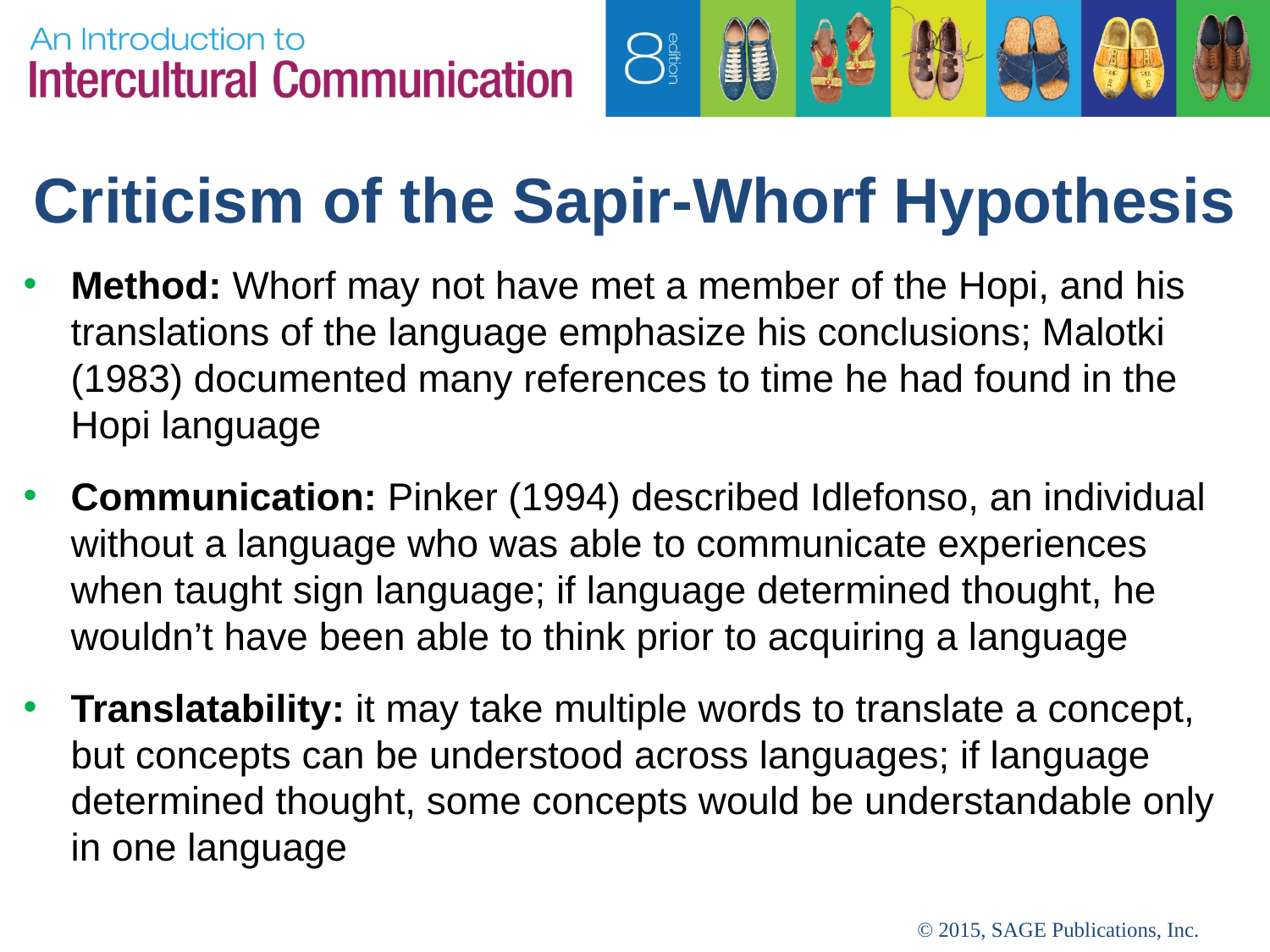

# Criticism of the Sapir-Whorf Hypothesis
Method: Whorf may not have met a member of the Hopi, and his translations of the language emphasize his conclusions; Malotki (1983) documented many references to time he had found in the Hopi language

Communication: Pinker (1994) described Idlefonso, an individual without a language who was able to communicate experiences when taught sign language; if language determined thought, he wouldn’t have been able to think prior to acquiring a language

Translatability: it may take multiple words to translate a concept, but concepts can be understood across languages; if language determined thought, some concepts would be understandable only in one language
© 2015, SAGE Publications, Inc.